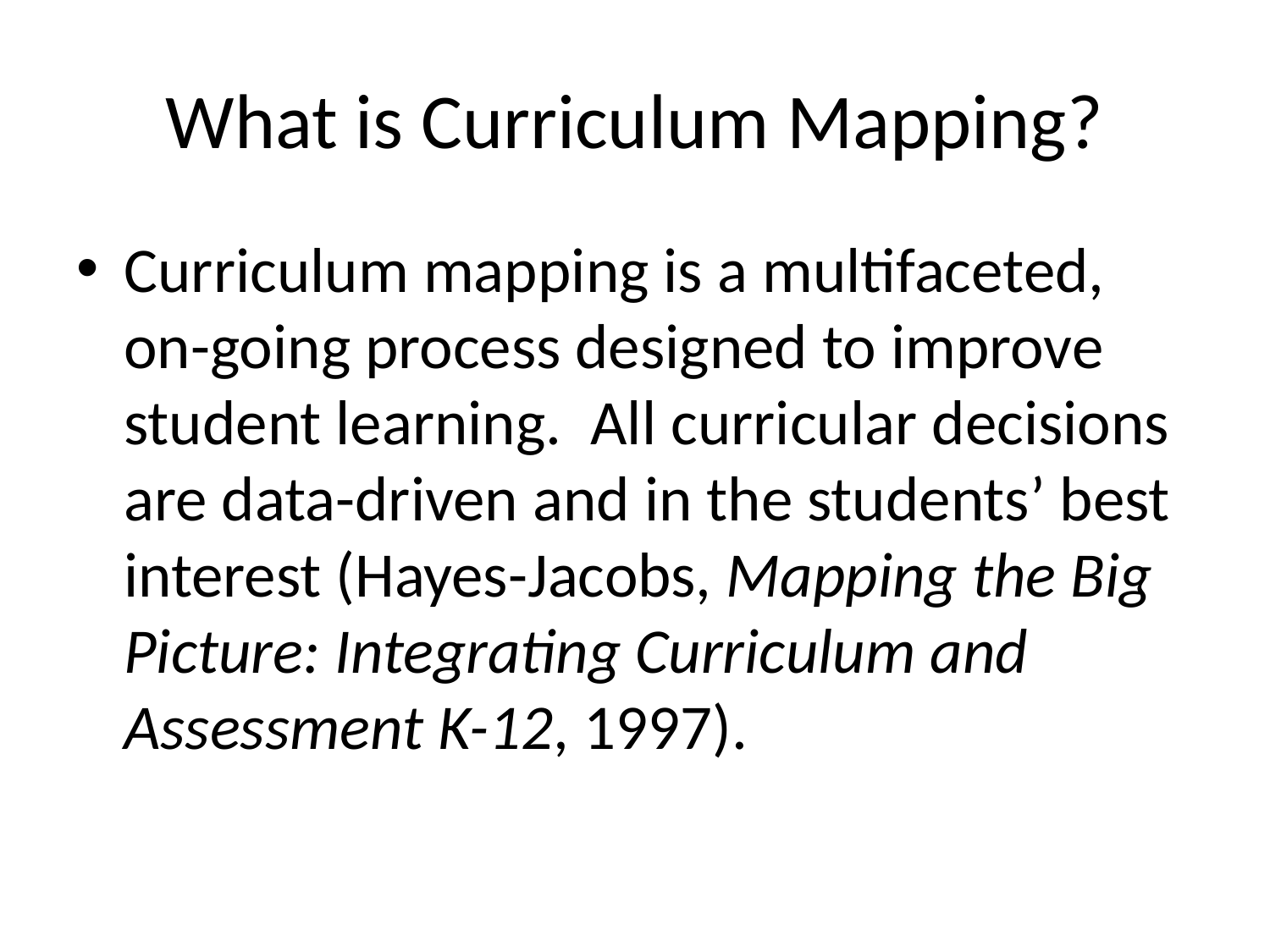

# What is Curriculum Mapping?
Curriculum mapping is a multifaceted, on-going process designed to improve student learning.  All curricular decisions are data-driven and in the students’ best interest (Hayes-Jacobs, Mapping the Big Picture: Integrating Curriculum and Assessment K-12, 1997).